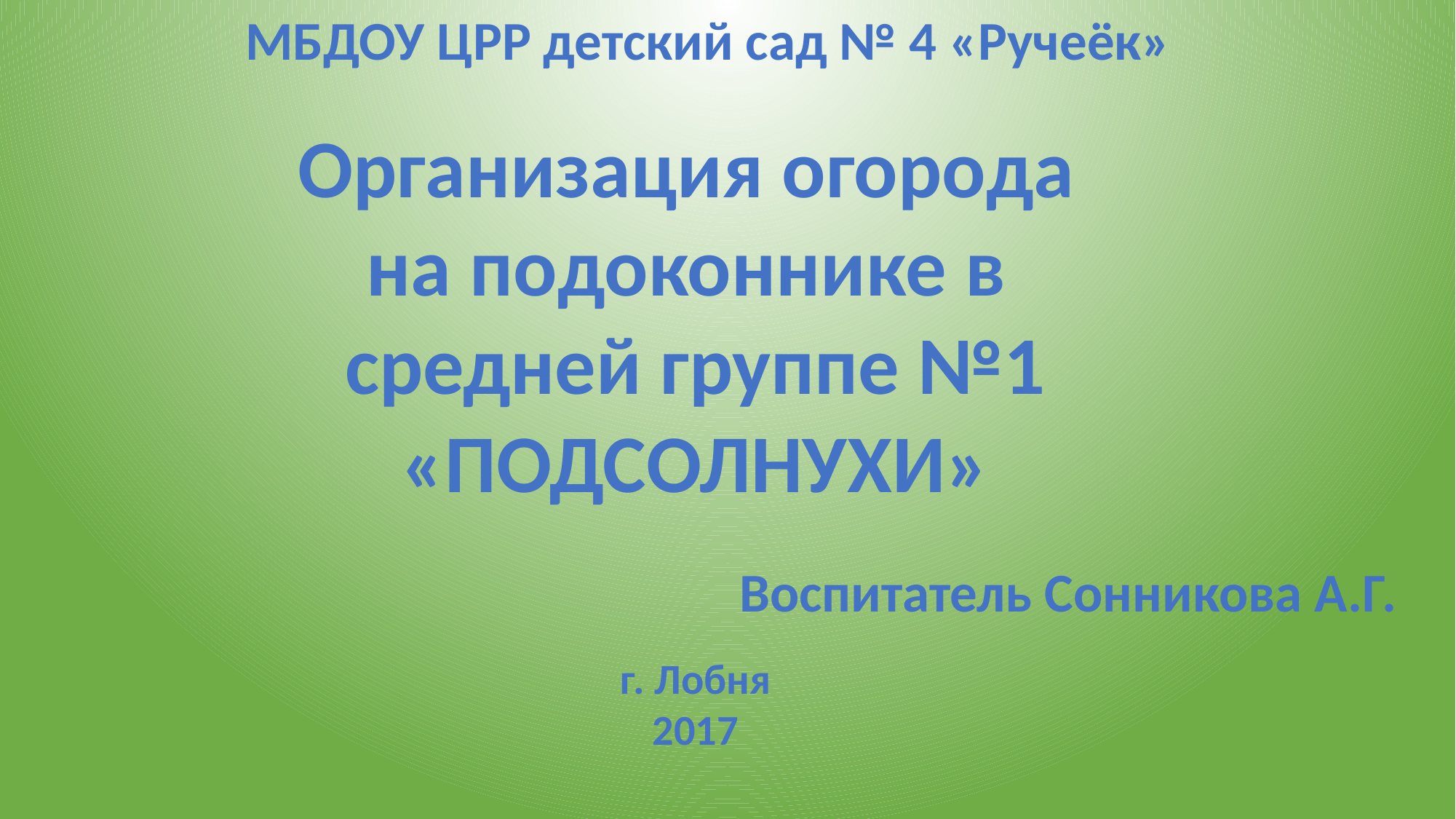

МБДОУ ЦРР детский сад № 4 «Ручеёк»
Организация огорода
на подоконнике в
средней группе №1
«ПОДСОЛНУХИ»
Воспитатель Сонникова А.Г.
г. Лобня
2017